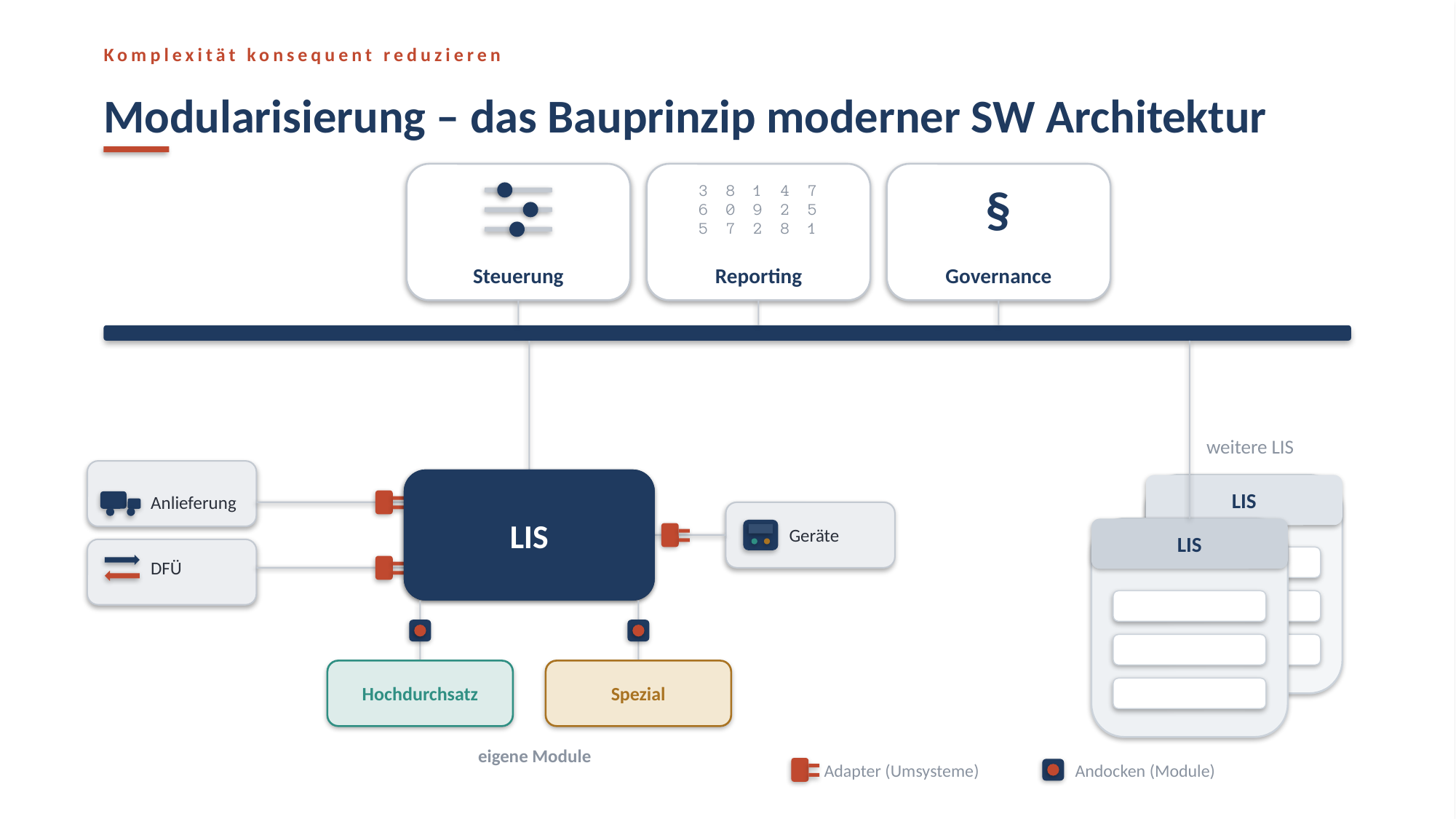

Komplexität konsequent reduzieren
Modularisierung – das Bauprinzip moderner SW Architektur

§
3  8  1  4  7
6  0  9  2  5
5  7  2  8  1

Steuerung
Reporting
Governance

weitere LIS

LIS

LIS
Anlieferung

Geräte

LIS

DFÜ

Hochdurchsatz
Spezial

eigene Module
Adapter (Umsysteme)
Andocken (Module)